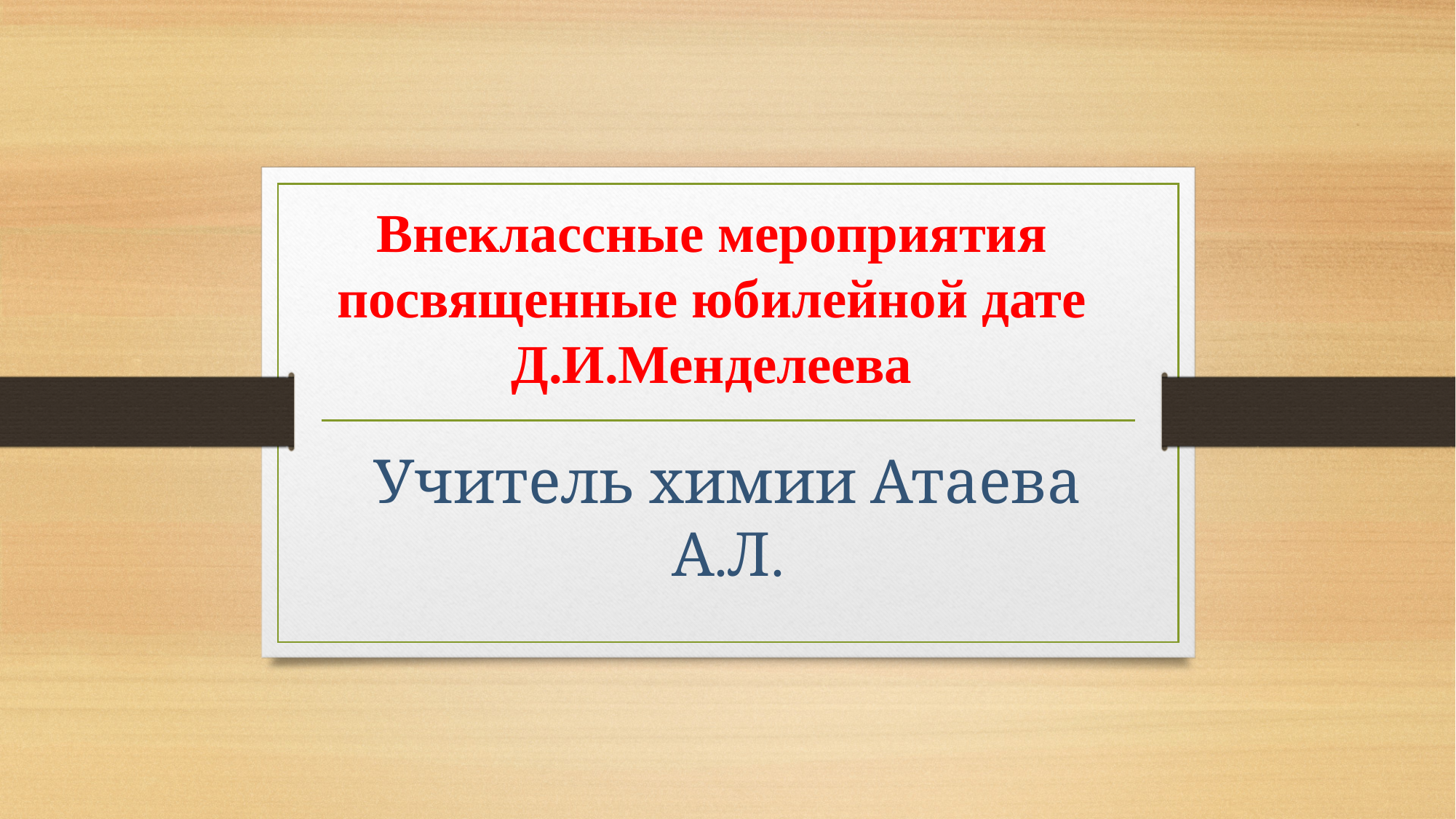

# Внеклассные мероприятия посвященные юбилейной дате Д.И.Менделеева
Учитель химии Атаева А.Л.